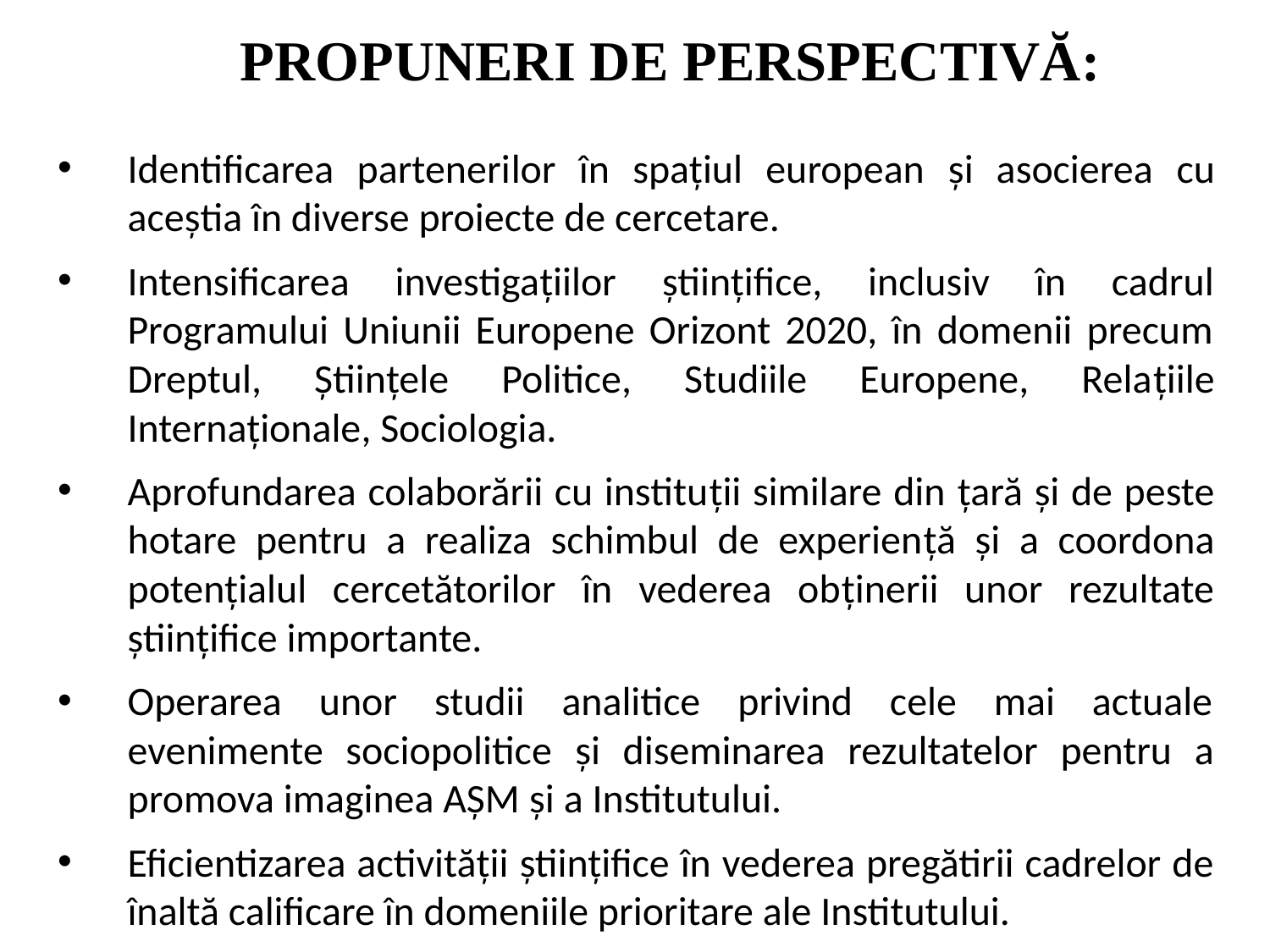

# PROPUNERI DE PERSPECTIVĂ:
Identificarea partenerilor în spațiul european și asocierea cu aceștia în diverse proiecte de cercetare.

Intensificarea investigațiilor științifice, inclusiv în cadrul Programului Uniunii Europene Orizont 2020, în domenii precum Dreptul, Științele Politice, Studiile Europene, Relațiile Internaționale, Sociologia.

Aprofundarea colaborării cu instituții similare din țară și de peste hotare pentru a realiza schimbul de experiență și a coordona potențialul cercetătorilor în vederea obținerii unor rezultate științifice importante.

Operarea unor studii analitice privind cele mai actuale evenimente sociopolitice și diseminarea rezultatelor pentru a promova imaginea AȘM și a Institutului.

Eficientizarea activității științifice în vederea pregătirii cadrelor de înaltă calificare în domeniile prioritare ale Institutului.